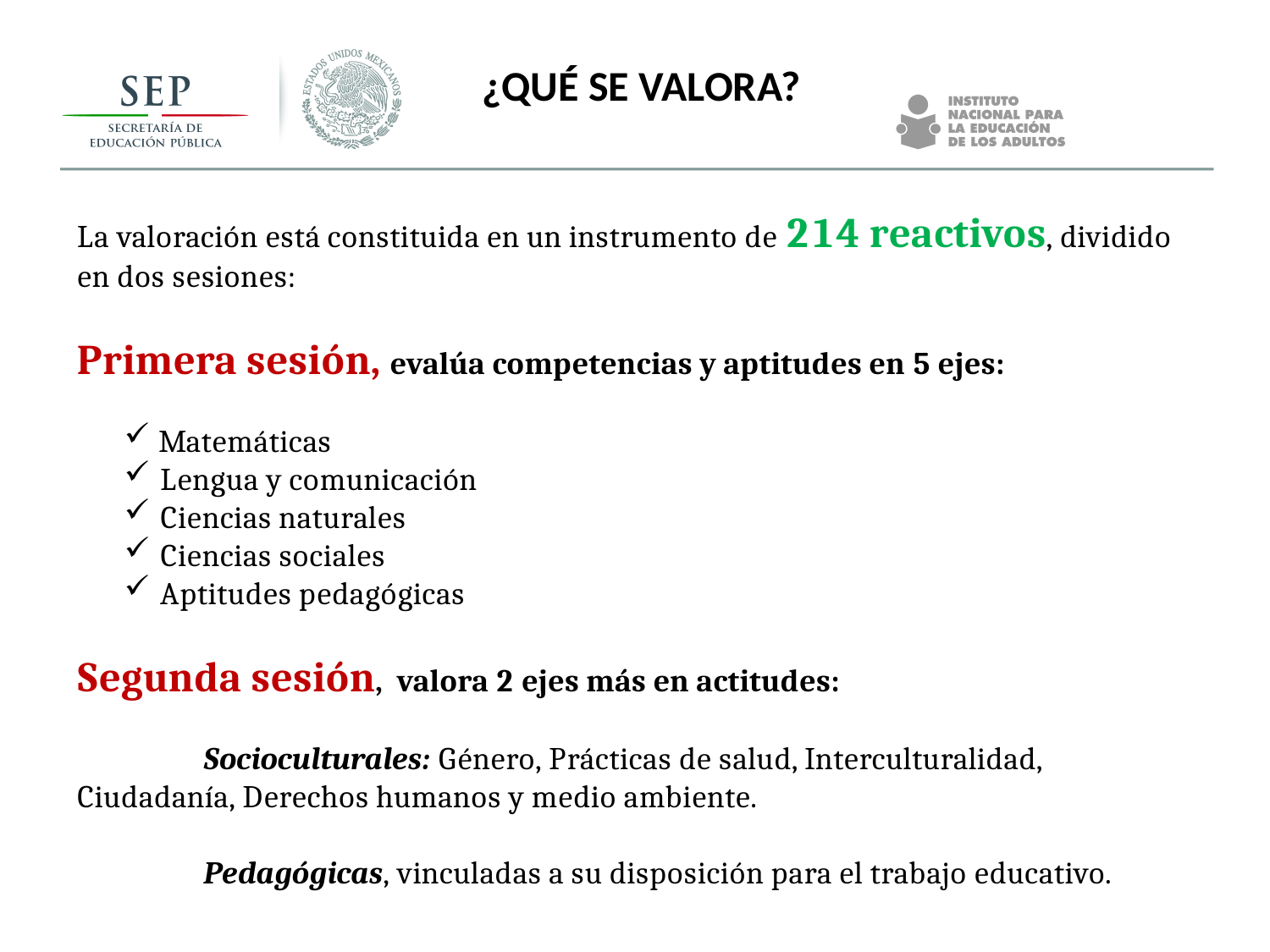

¿Qué se valora?
La valoración está constituida en un instrumento de 214 reactivos, dividido en dos sesiones:

Primera sesión, evalúa competencias y aptitudes en 5 ejes:

Matemáticas
Lengua y comunicación
Ciencias naturales
Ciencias sociales
Aptitudes pedagógicas

Segunda sesión,  valora 2 ejes más en actitudes:

	Socioculturales: Género, Prácticas de salud, Interculturalidad, Ciudadanía, Derechos humanos y medio ambiente.

	Pedagógicas, vinculadas a su disposición para el trabajo educativo.